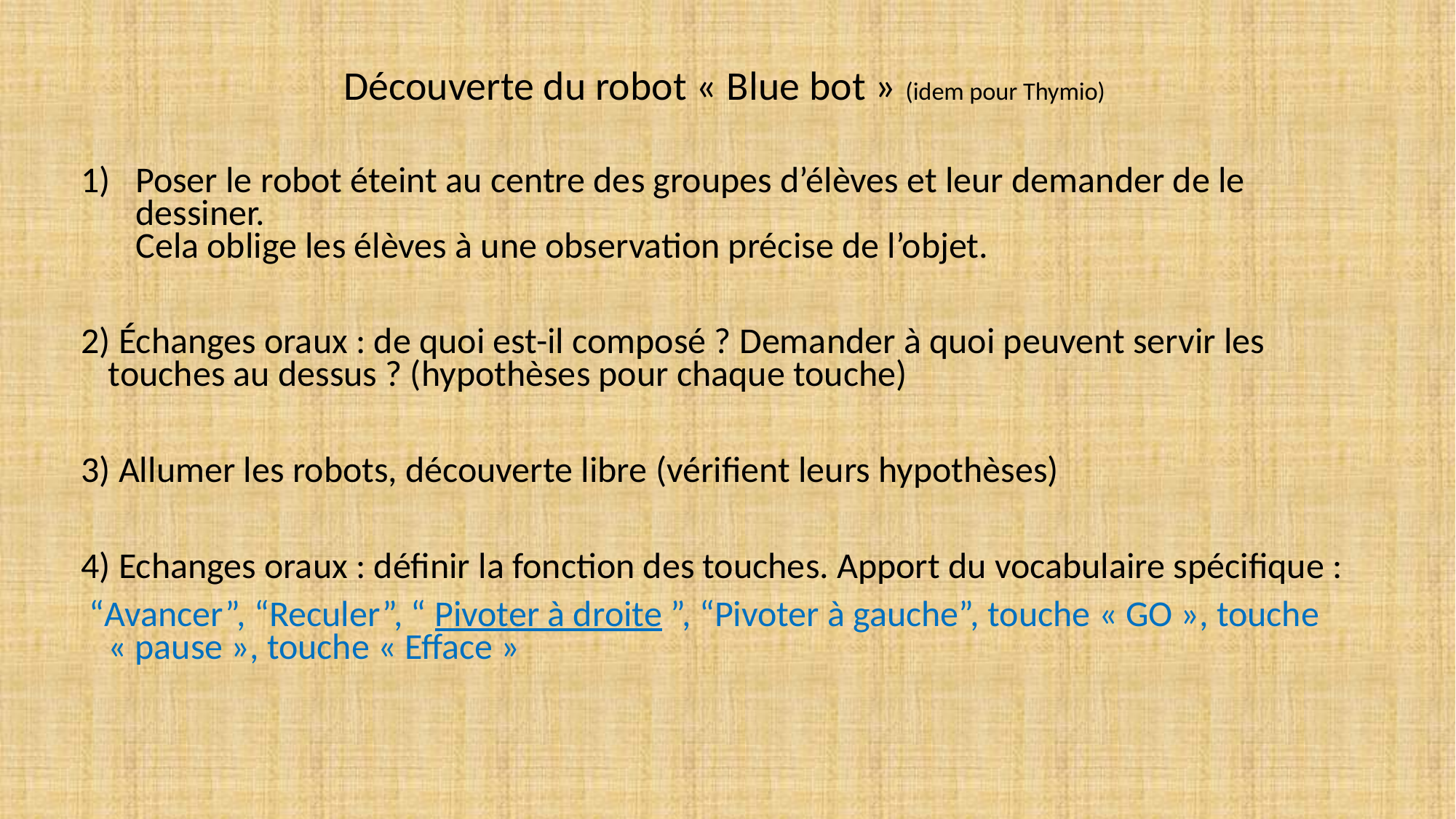

# Découverte du robot « Blue bot » (idem pour Thymio)
Poser le robot éteint au centre des groupes d’élèves et leur demander de le dessiner.
Cela oblige les élèves à une observation précise de l’objet.

2) Échanges oraux : de quoi est-il composé ? Demander à quoi peuvent servir les touches au dessus ? (hypothèses pour chaque touche)

3) Allumer les robots, découverte libre (vérifient leurs hypothèses)

4) Echanges oraux : définir la fonction des touches. Apport du vocabulaire spécifique :
 “Avancer”, “Reculer”, “ Pivoter à droite ”, “Pivoter à gauche”, touche « GO », touche « pause », touche « Efface »